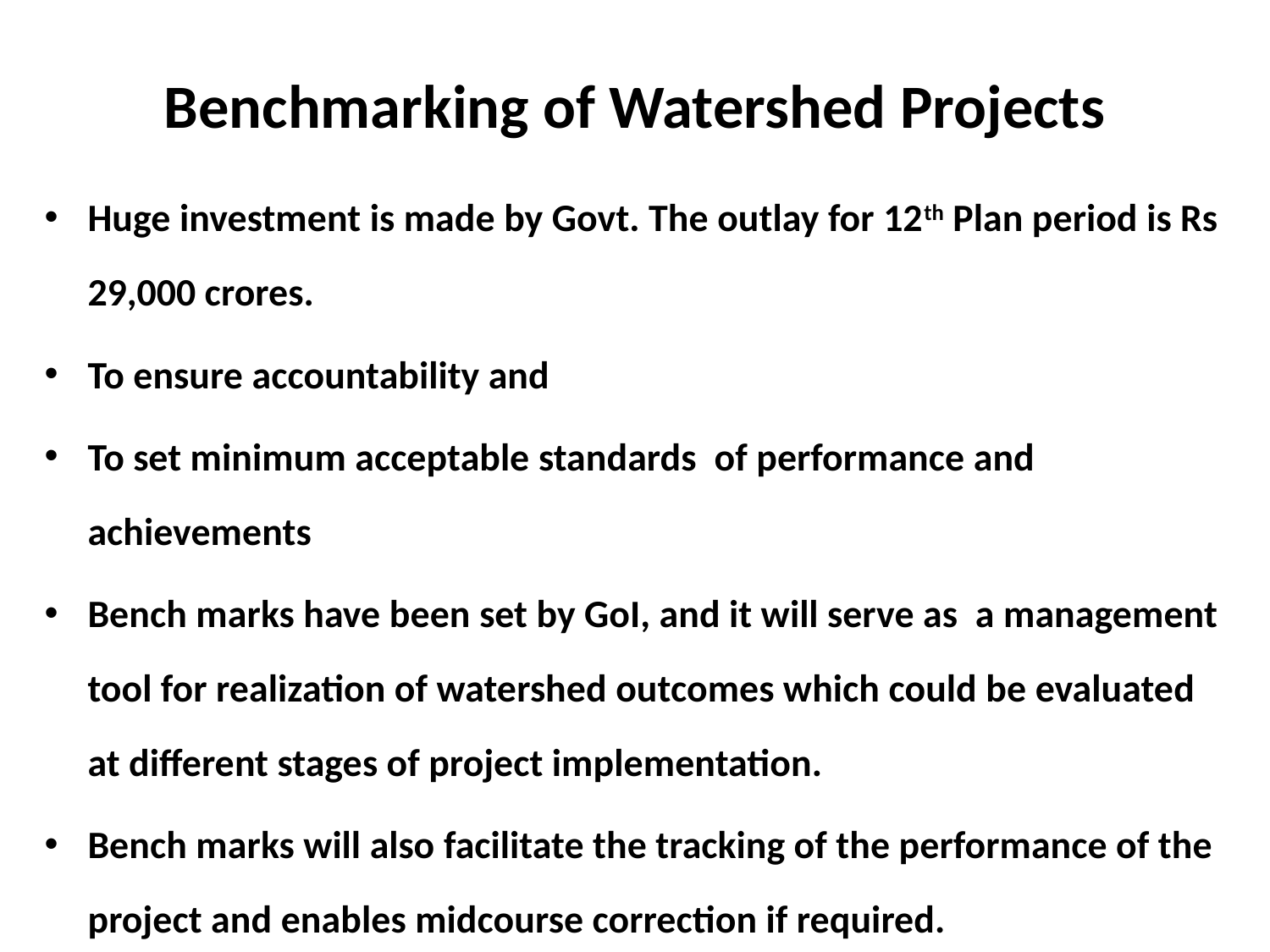

# Benchmarking of Watershed Projects
Huge investment is made by Govt. The outlay for 12th Plan period is Rs 29,000 crores.
To ensure accountability and
To set minimum acceptable standards  of performance and achievements
Bench marks have been set by GoI, and it will serve as  a management tool for realization of watershed outcomes which could be evaluated at different stages of project implementation.
Bench marks will also facilitate the tracking of the performance of the project and enables midcourse correction if required.